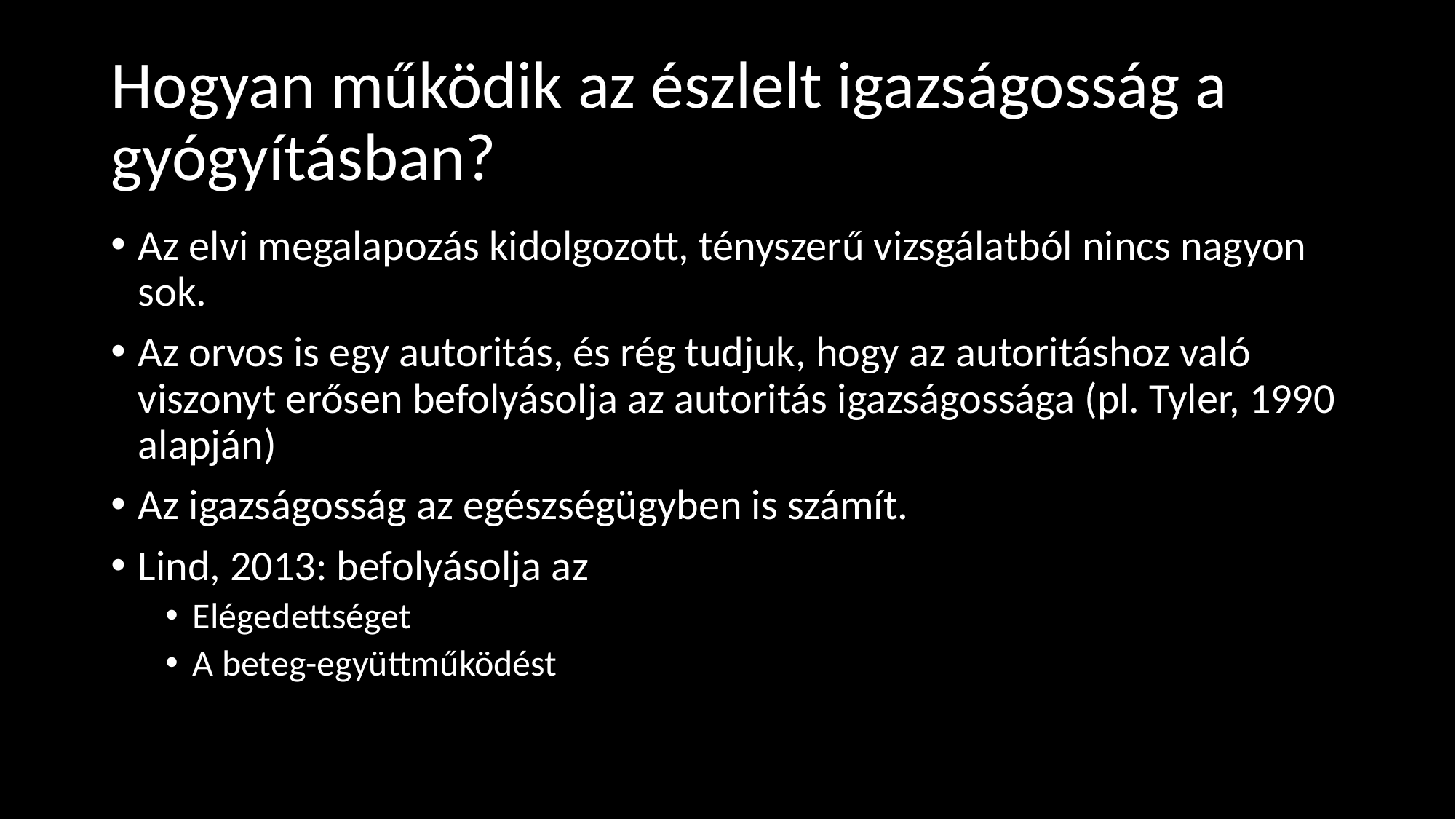

# Hogyan működik az észlelt igazságosság a gyógyításban?
Az elvi megalapozás kidolgozott, tényszerű vizsgálatból nincs nagyon sok.
Az orvos is egy autoritás, és rég tudjuk, hogy az autoritáshoz való viszonyt erősen befolyásolja az autoritás igazságossága (pl. Tyler, 1990 alapján)
Az igazságosság az egészségügyben is számít.
Lind, 2013: befolyásolja az
Elégedettséget
A beteg-együttműködést